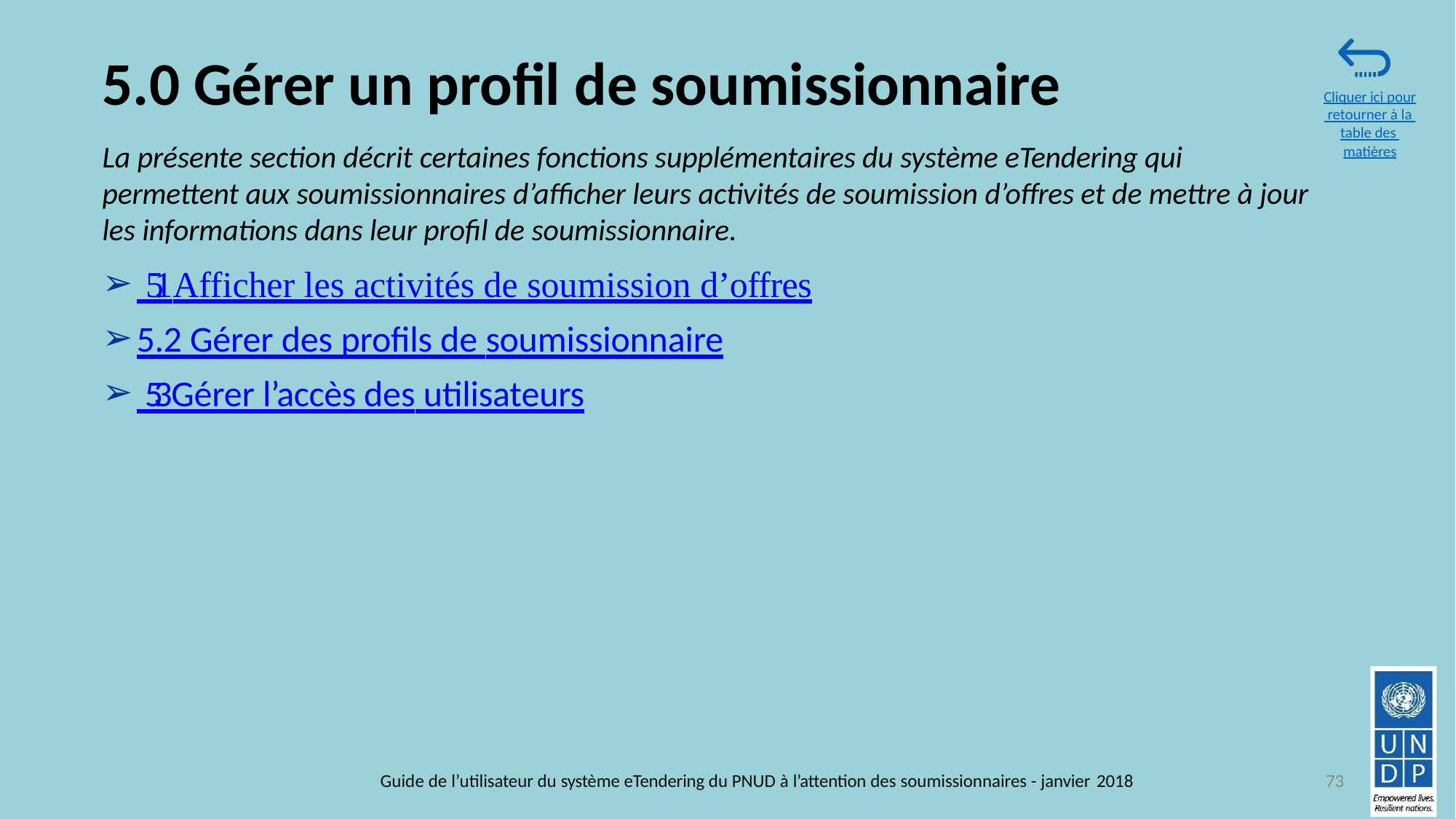

# 5.0 Gérer un profil de soumissionnaire

Cliquer ici pour  retourner à la  table des  matières
La présente section décrit certaines fonctions supplémentaires du système eTendering qui  permettent aux soumissionnaires d’afficher leurs activités de soumission d’offres et de mettre à jour  les informations dans leur profil de soumissionnaire.
 5.1 Afficher les activités de soumission d’offres
5.2 Gérer des profils de soumissionnaire
 5.3 Gérer l’accès des utilisateurs

Guide de l’utilisateur du système eTendering du PNUD à l’attention des soumissionnaires - janvier 2018
73